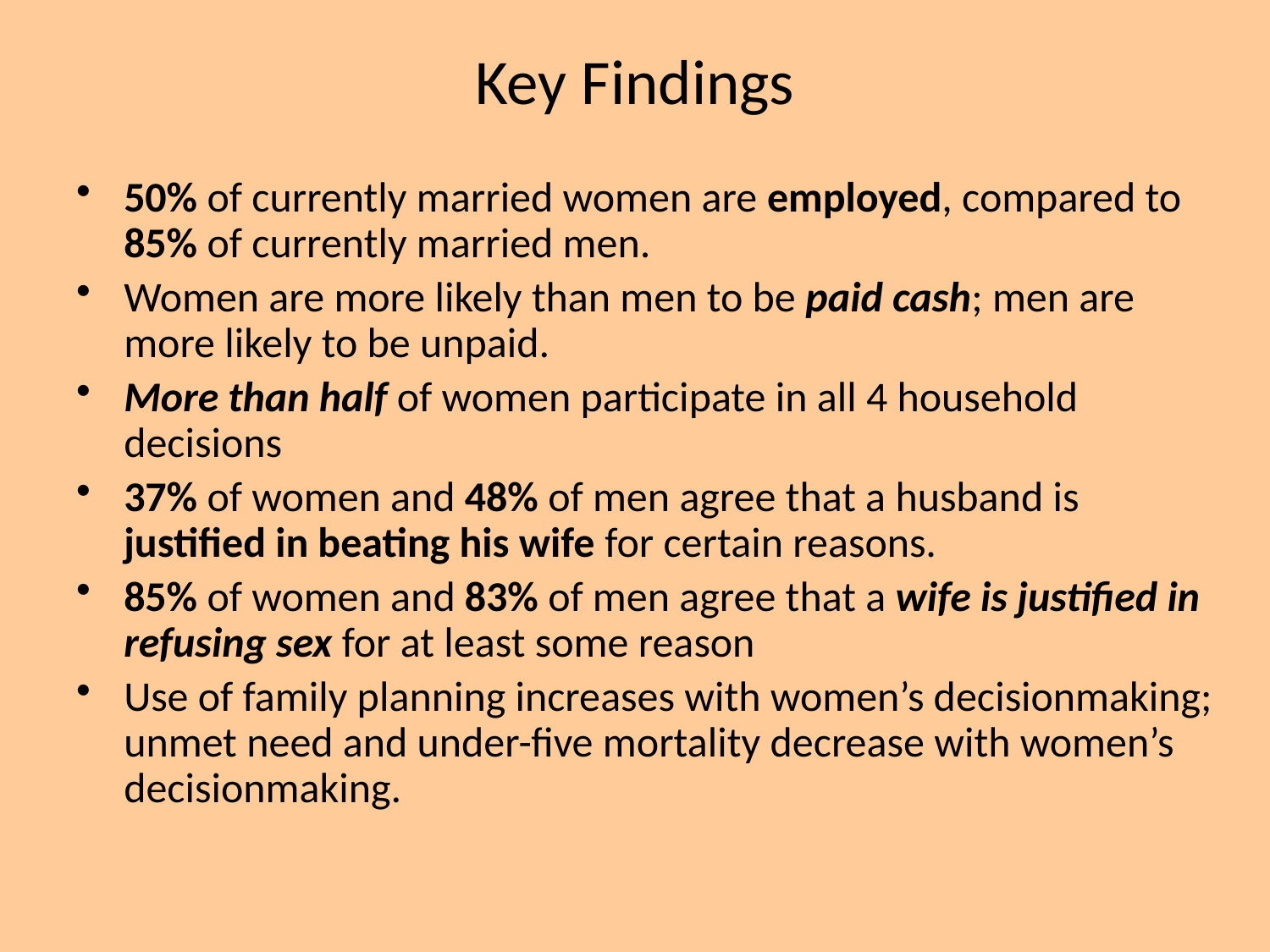

# Key Findings
50% of currently married women are employed, compared to 85% of currently married men.
Women are more likely than men to be paid cash; men are more likely to be unpaid.
More than half of women participate in all 4 household decisions
37% of women and 48% of men agree that a husband is justified in beating his wife for certain reasons.
85% of women and 83% of men agree that a wife is justified in refusing sex for at least some reason
Use of family planning increases with women’s decisionmaking; unmet need and under-five mortality decrease with women’s decisionmaking.